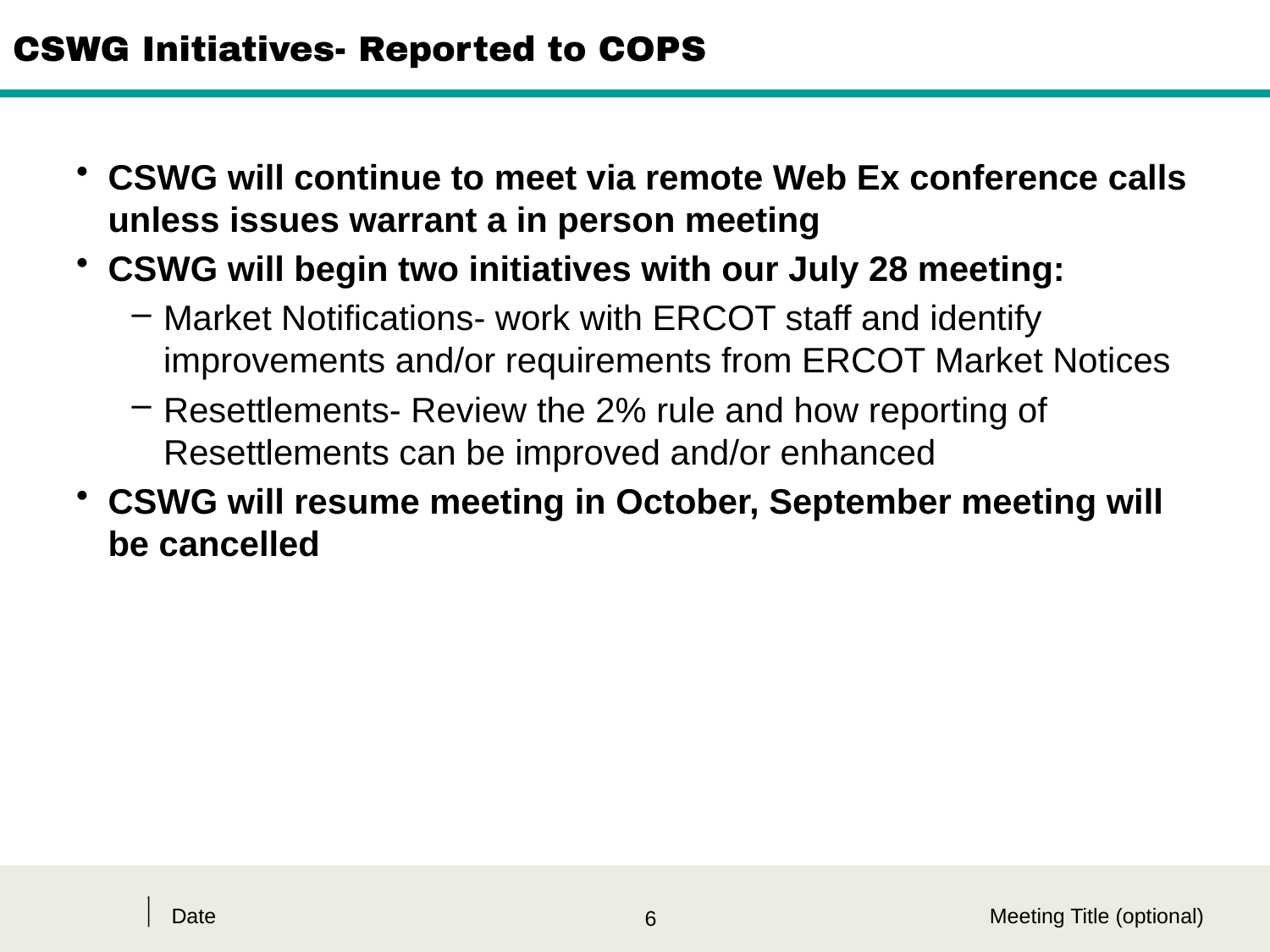

# CSWG Initiatives- Reported to COPS
CSWG will continue to meet via remote Web Ex conference calls unless issues warrant a in person meeting
CSWG will begin two initiatives with our July 28 meeting:
Market Notifications- work with ERCOT staff and identify improvements and/or requirements from ERCOT Market Notices
Resettlements- Review the 2% rule and how reporting of Resettlements can be improved and/or enhanced
CSWG will resume meeting in October, September meeting will be cancelled
Date
Meeting Title (optional)